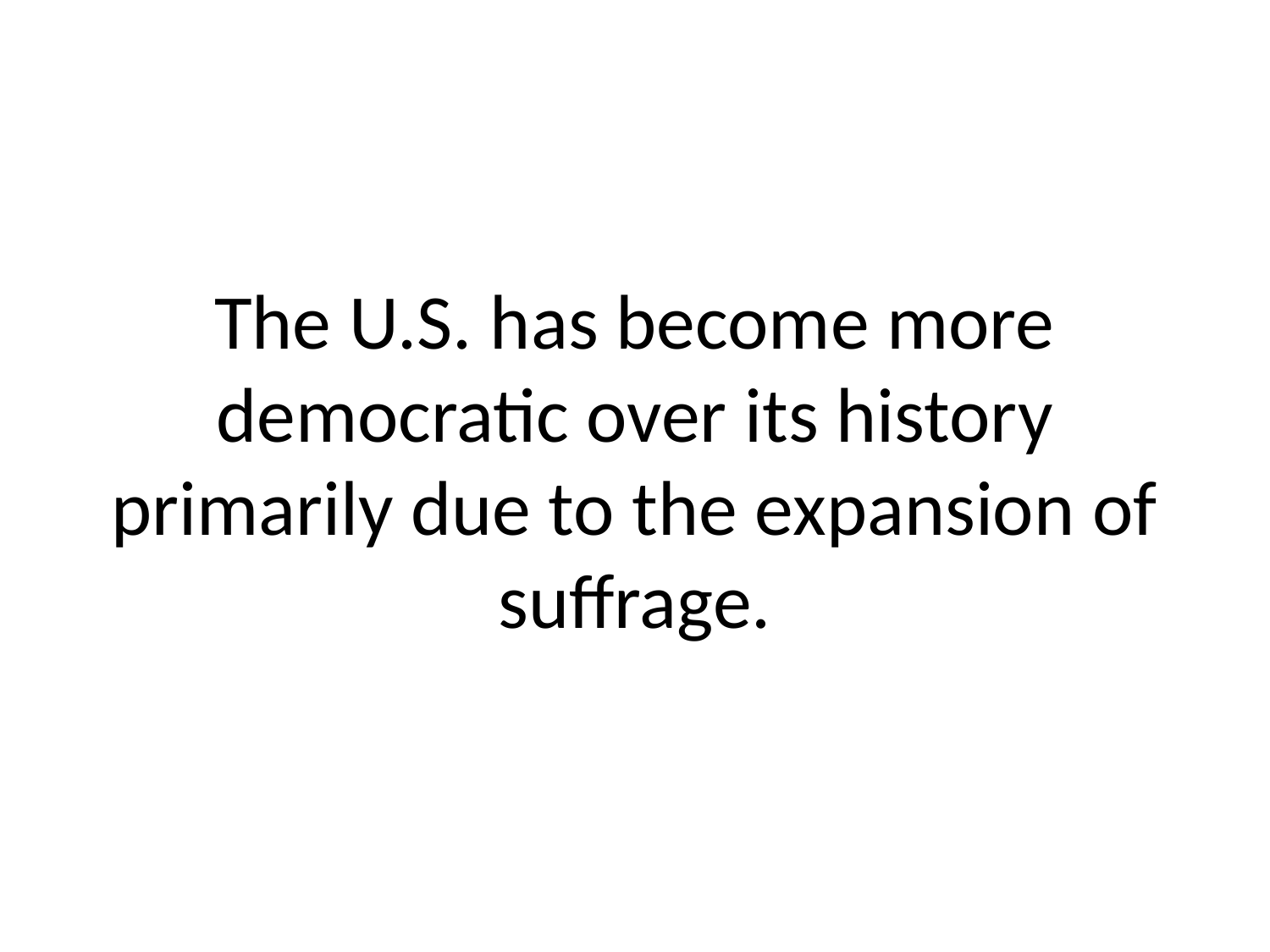

# The U.S. has become more democratic over its history primarily due to the expansion of suffrage.